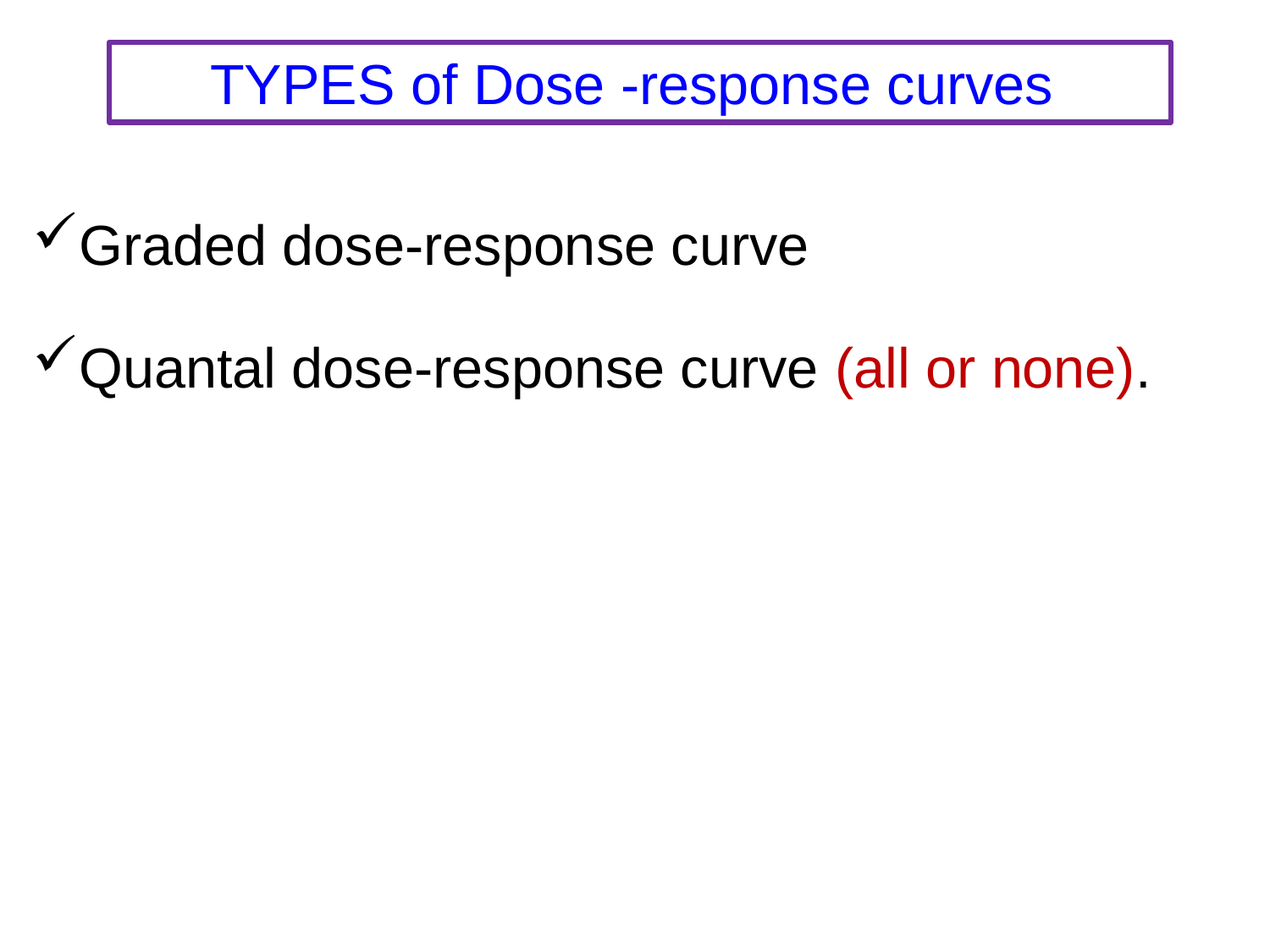

TYPES of Dose -response curves
Graded dose-response curve
Quantal dose-response curve (all or none).